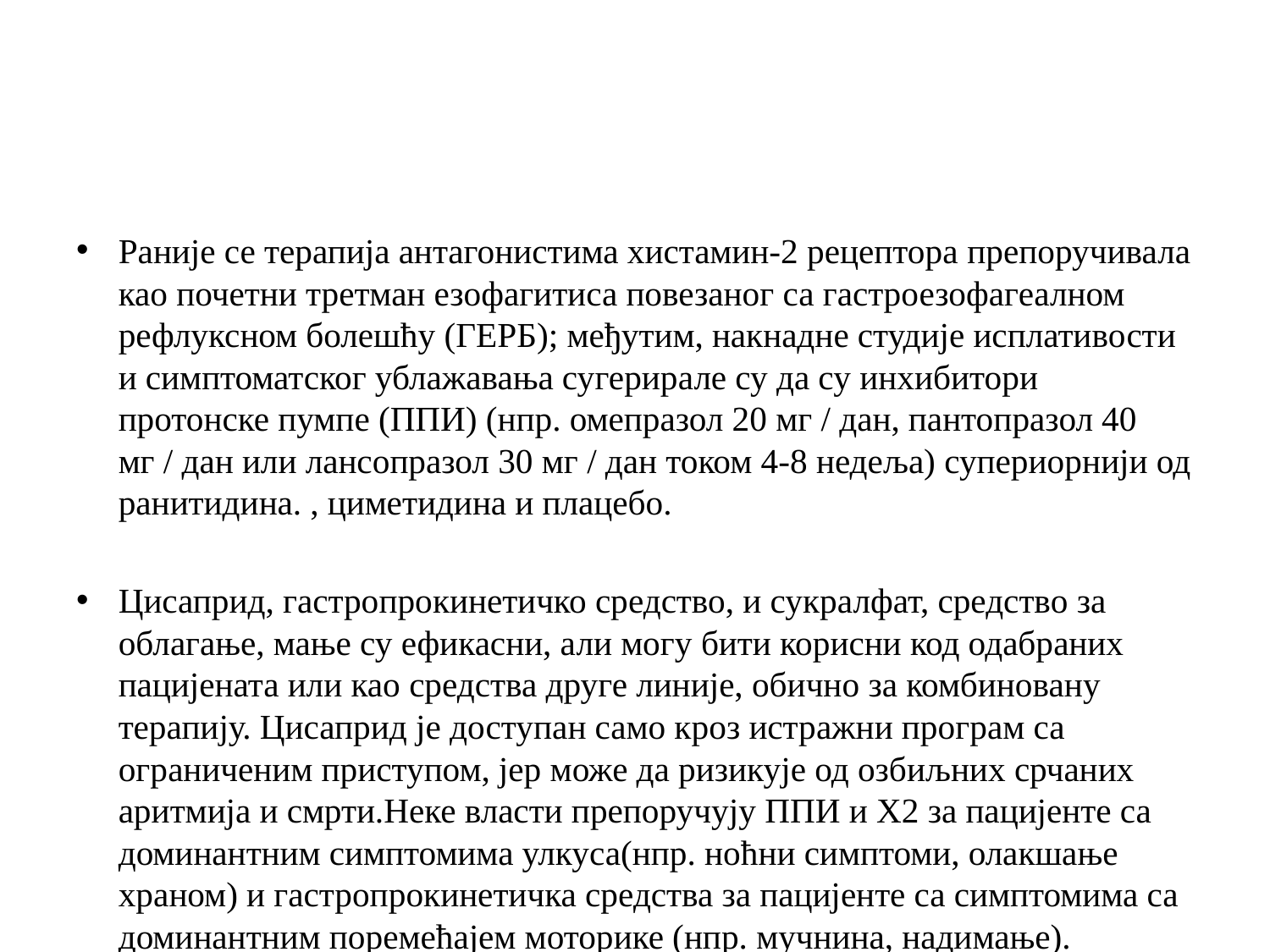

#
Раније се терапија антагонистима хистамин-2 рецептора препоручивала као почетни третман езофагитиса повезаног са гастроезофагеалном рефлуксном болешћу (ГЕРБ); међутим, накнадне студије исплативости и симптоматског ублажавања сугерирале су да су инхибитори протонске пумпе (ППИ) (нпр. омепразол 20 мг / дан, пантопразол 40 мг / дан или лансопразол 30 мг / дан током 4-8 недеља) супериорнији од ранитидина. , циметидина и плацебо.

Цисаприд, гастропрокинетичко средство, и сукралфат, средство за облагање, мање су ефикасни, али могу бити корисни код одабраних пацијената или као средства друге линије, обично за комбиновану терапију. Цисаприд је доступан само кроз истражни програм са ограниченим приступом, јер може да ризикује од озбиљних срчаних аритмија и смрти.Неке власти препоручују ППИ и Х2 за пацијенте са доминантним симптомима улкуса(нпр. ноћни симптоми, олакшање храном) и гастропрокинетичка средства за пацијенте са симптомима са доминантним поремећајем моторике (нпр. мучнина, надимање).